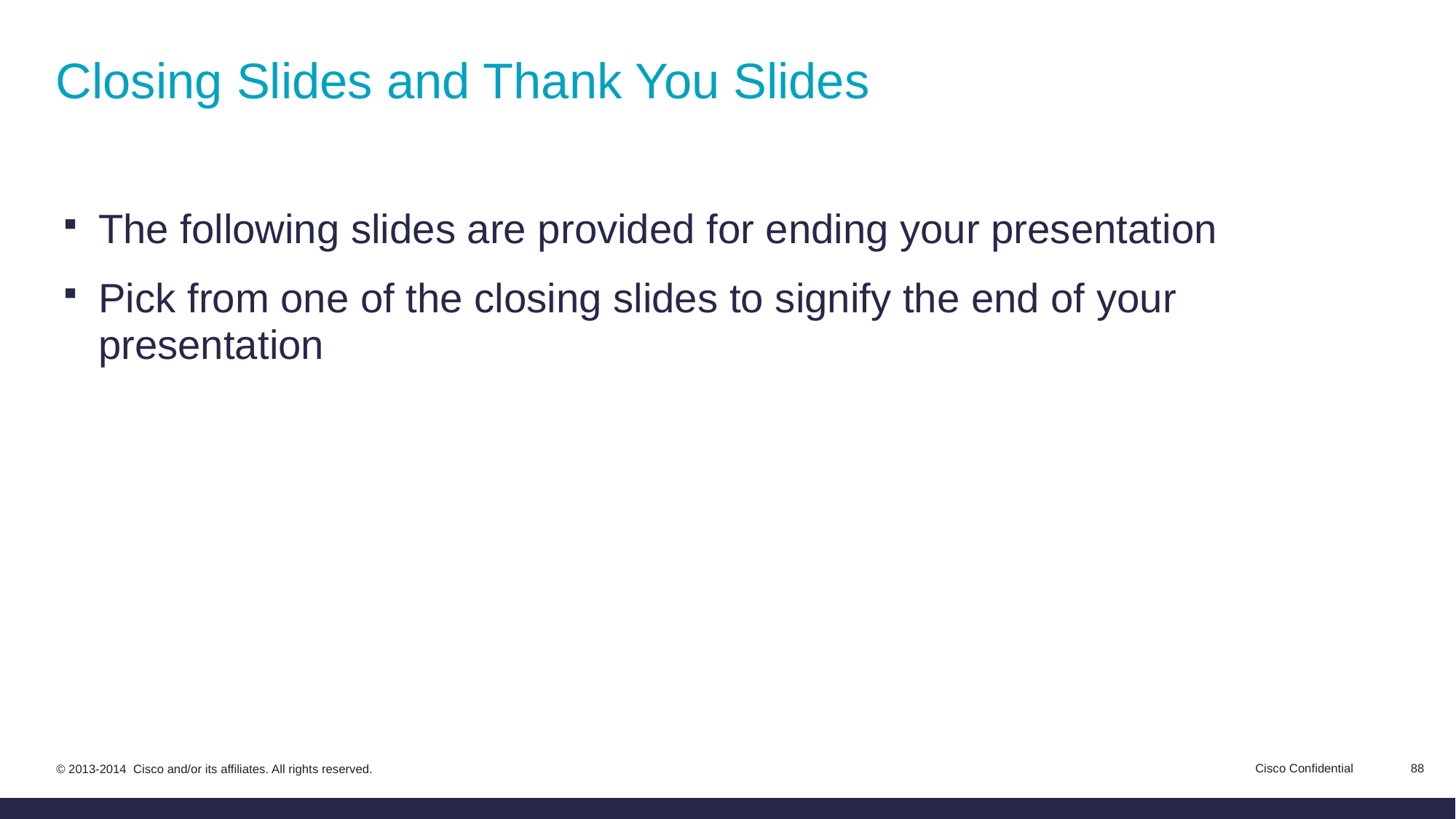

# Closing Slides and Thank You Slides
The following slides are provided for ending your presentation
Pick from one of the closing slides to signify the end of your presentation